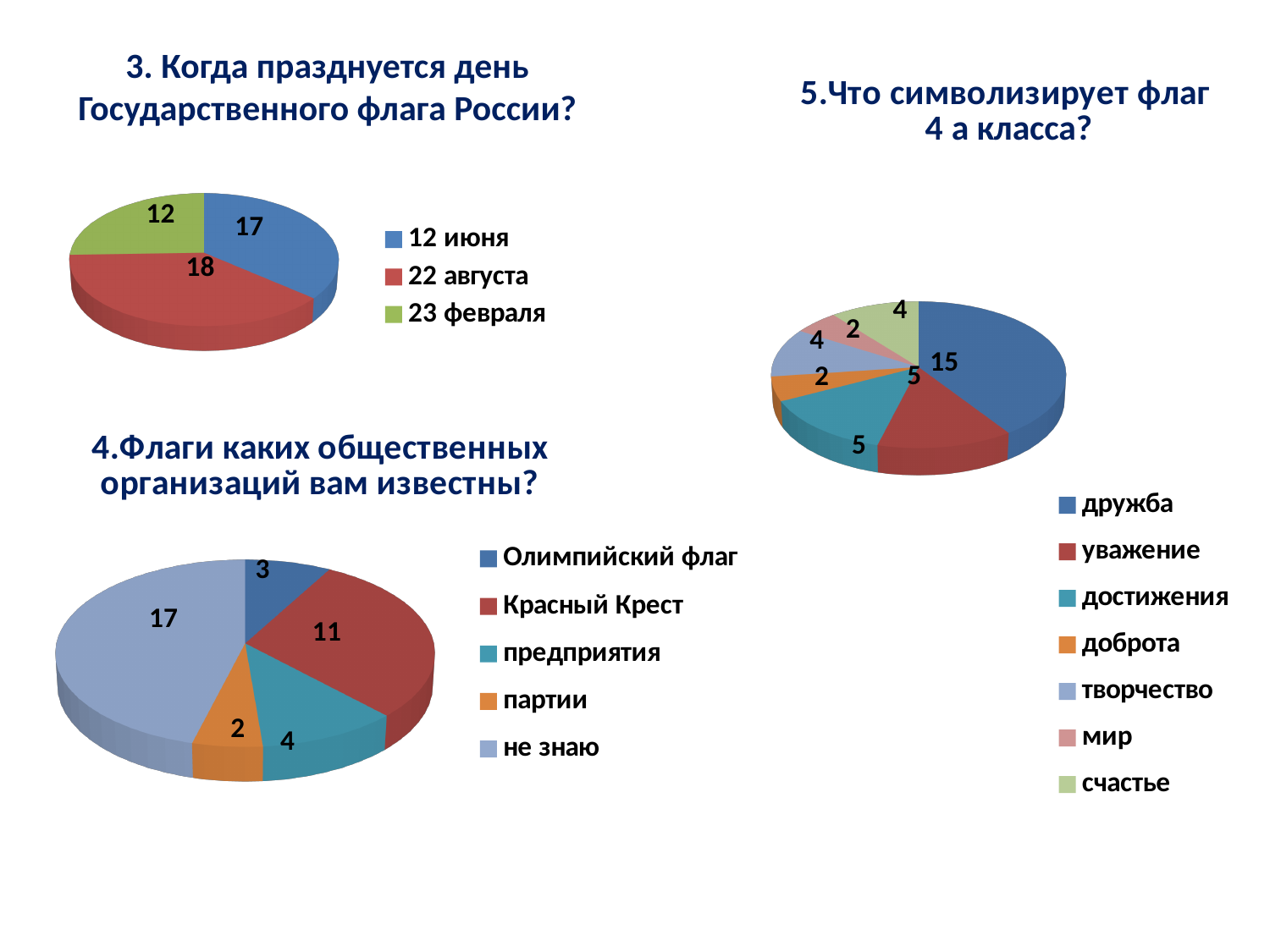

3. Когда празднуется день Государственного флага России?

[unsupported chart]

[unsupported chart]

[unsupported chart]